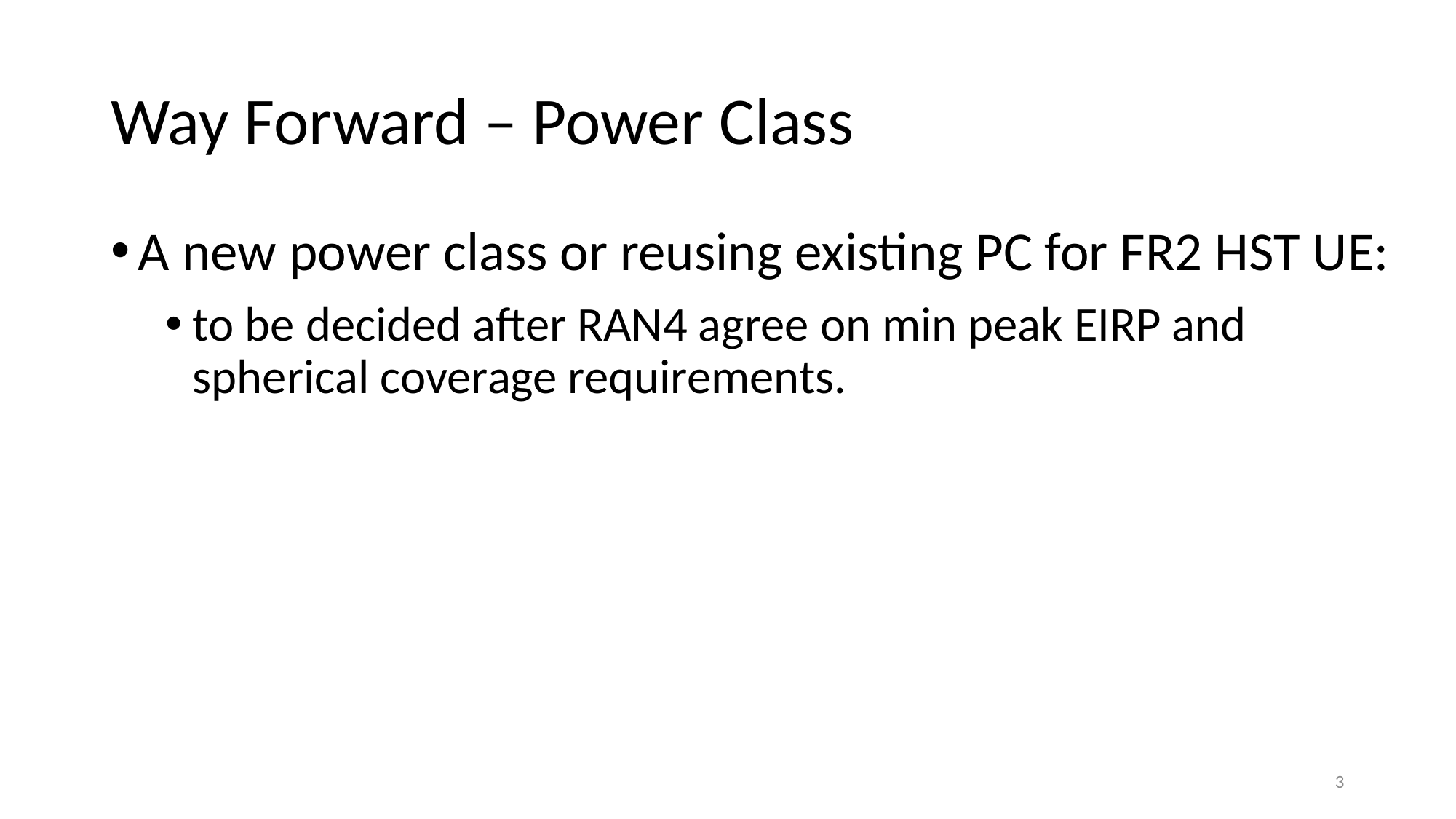

# Way Forward – Power Class
A new power class or reusing existing PC for FR2 HST UE:
to be decided after RAN4 agree on min peak EIRP and spherical coverage requirements.
3